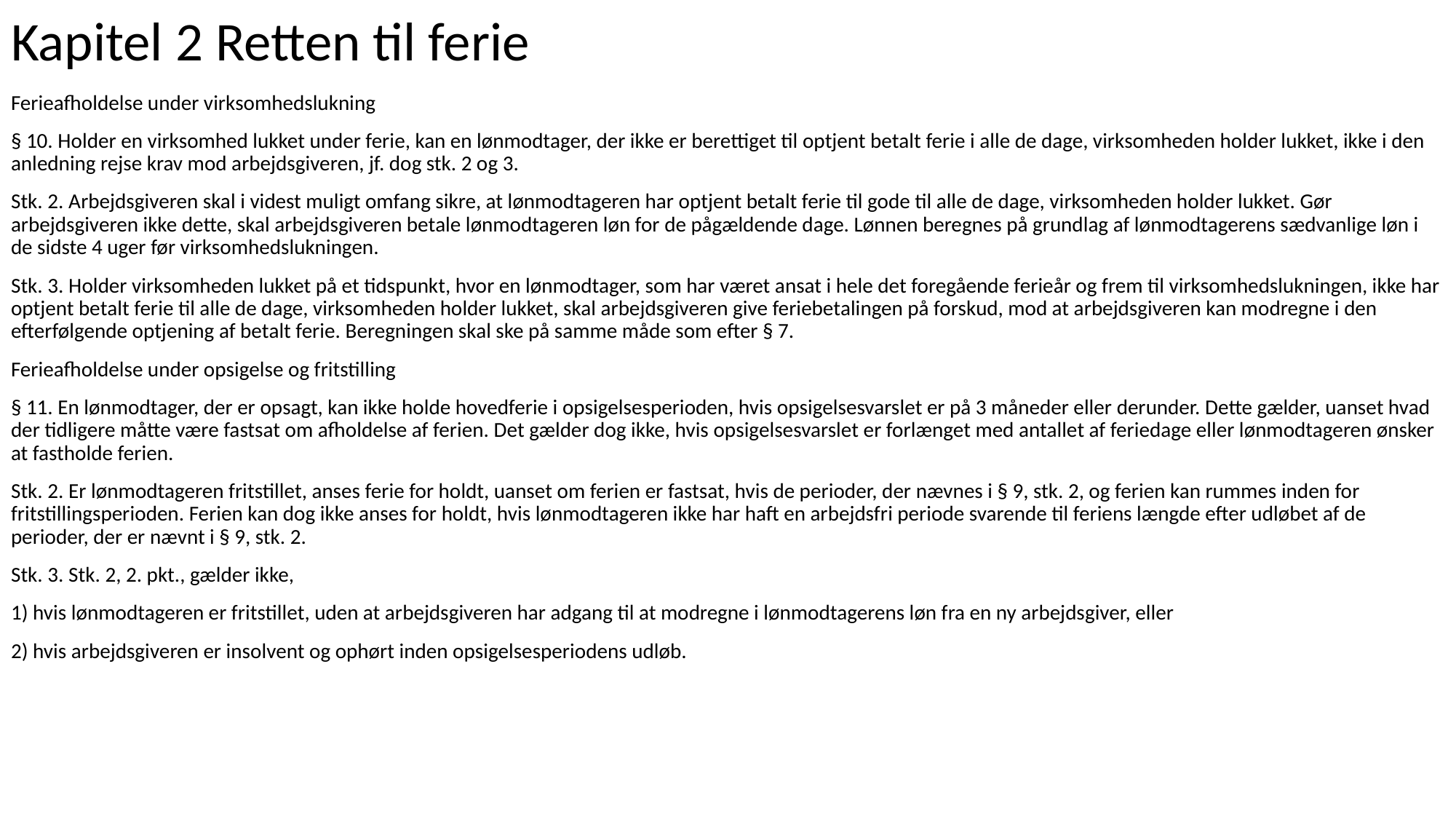

# Kapitel 2 Retten til ferie
Ferieafholdelse under virksomhedslukning
§ 10. Holder en virksomhed lukket under ferie, kan en lønmodtager, der ikke er berettiget til optjent betalt ferie i alle de dage, virksomheden holder lukket, ikke i den anledning rejse krav mod arbejdsgiveren, jf. dog stk. 2 og 3.
Stk. 2. Arbejdsgiveren skal i videst muligt omfang sikre, at lønmodtageren har optjent betalt ferie til gode til alle de dage, virksomheden holder lukket. Gør arbejdsgiveren ikke dette, skal arbejdsgiveren betale lønmodtageren løn for de pågældende dage. Lønnen beregnes på grundlag af lønmodtagerens sædvanlige løn i de sidste 4 uger før virksomhedslukningen.
Stk. 3. Holder virksomheden lukket på et tidspunkt, hvor en lønmodtager, som har været ansat i hele det foregående ferieår og frem til virksomhedslukningen, ikke har optjent betalt ferie til alle de dage, virksomheden holder lukket, skal arbejdsgiveren give feriebetalingen på forskud, mod at arbejdsgiveren kan modregne i den efterfølgende optjening af betalt ferie. Beregningen skal ske på samme måde som efter § 7.
Ferieafholdelse under opsigelse og fritstilling
§ 11. En lønmodtager, der er opsagt, kan ikke holde hovedferie i opsigelsesperioden, hvis opsigelsesvarslet er på 3 måneder eller derunder. Dette gælder, uanset hvad der tidligere måtte være fastsat om afholdelse af ferien. Det gælder dog ikke, hvis opsigelsesvarslet er forlænget med antallet af feriedage eller lønmodtageren ønsker at fastholde ferien.
Stk. 2. Er lønmodtageren fritstillet, anses ferie for holdt, uanset om ferien er fastsat, hvis de perioder, der nævnes i § 9, stk. 2, og ferien kan rummes inden for fritstillingsperioden. Ferien kan dog ikke anses for holdt, hvis lønmodtageren ikke har haft en arbejdsfri periode svarende til feriens længde efter udløbet af de perioder, der er nævnt i § 9, stk. 2.
Stk. 3. Stk. 2, 2. pkt., gælder ikke,
1) hvis lønmodtageren er fritstillet, uden at arbejdsgiveren har adgang til at modregne i lønmodtagerens løn fra en ny arbejdsgiver, eller
2) hvis arbejdsgiveren er insolvent og ophørt inden opsigelsesperiodens udløb.